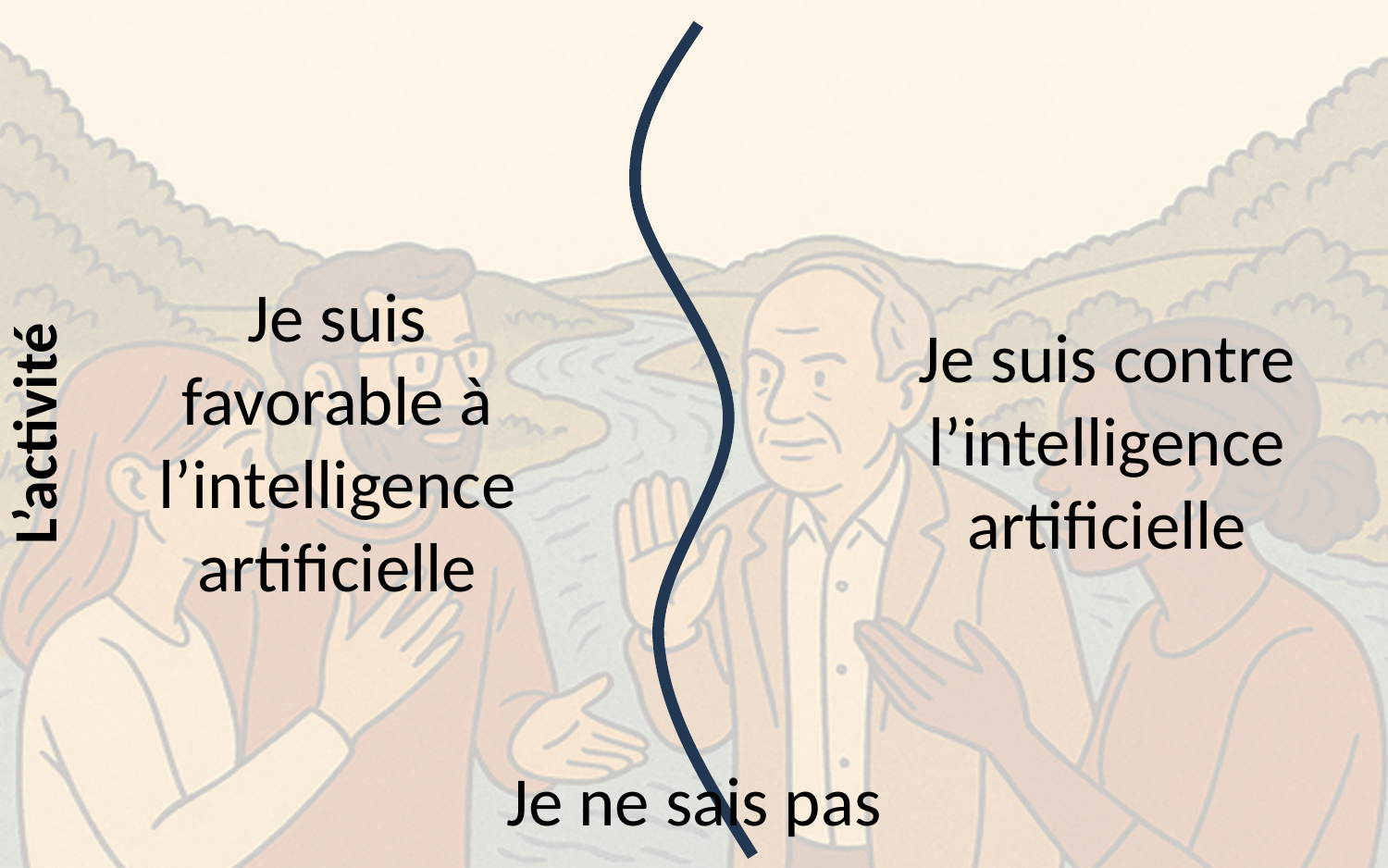

Je suis favorable à l’intelligence artificielle
Je suis contre l’intelligence artificielle
L’activité
Je ne sais pas